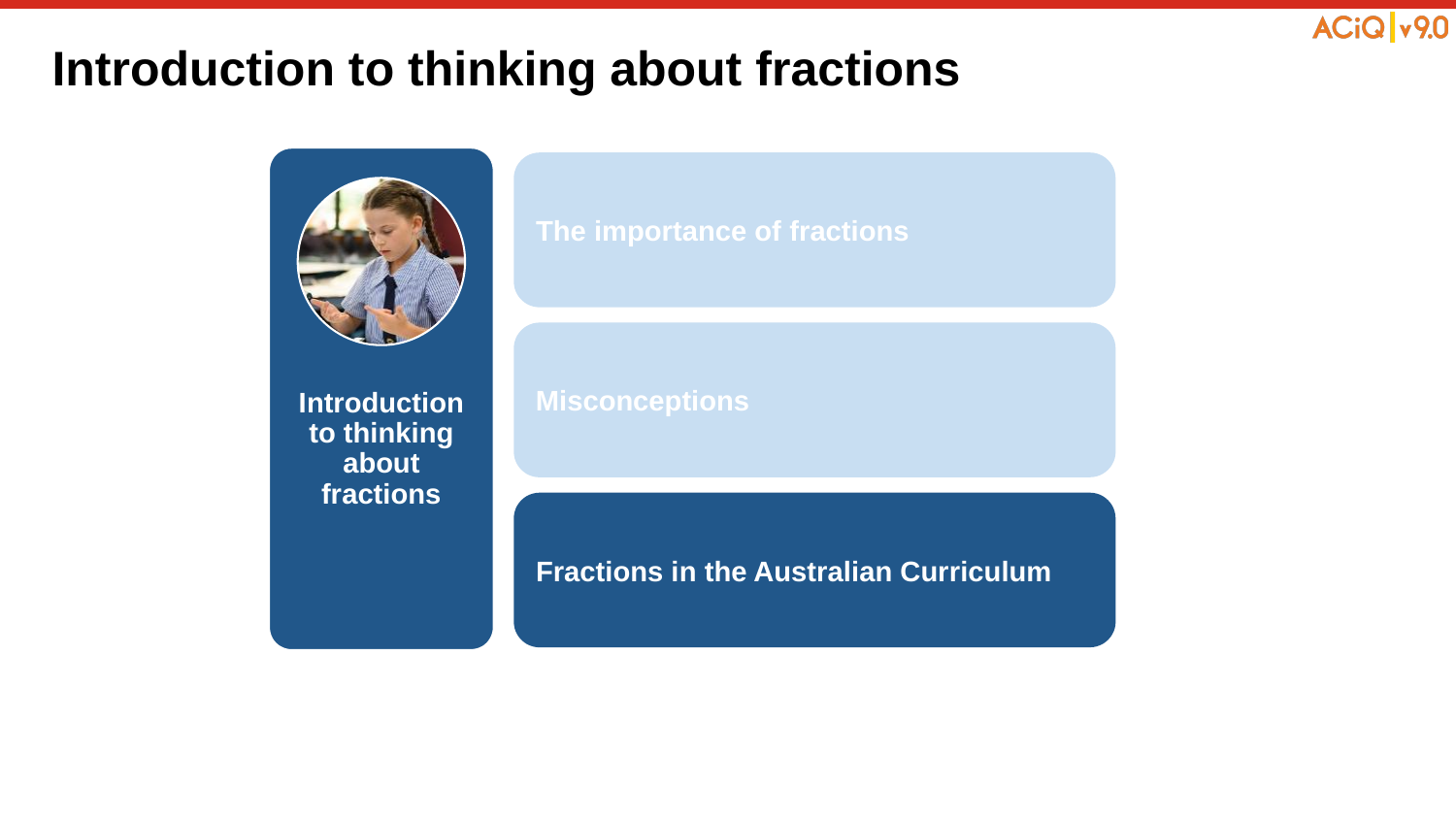

# Introduction to thinking about fractions
Introduction to thinking about fractions
The importance of fractions
Misconceptions
Fractions in the Australian Curriculum